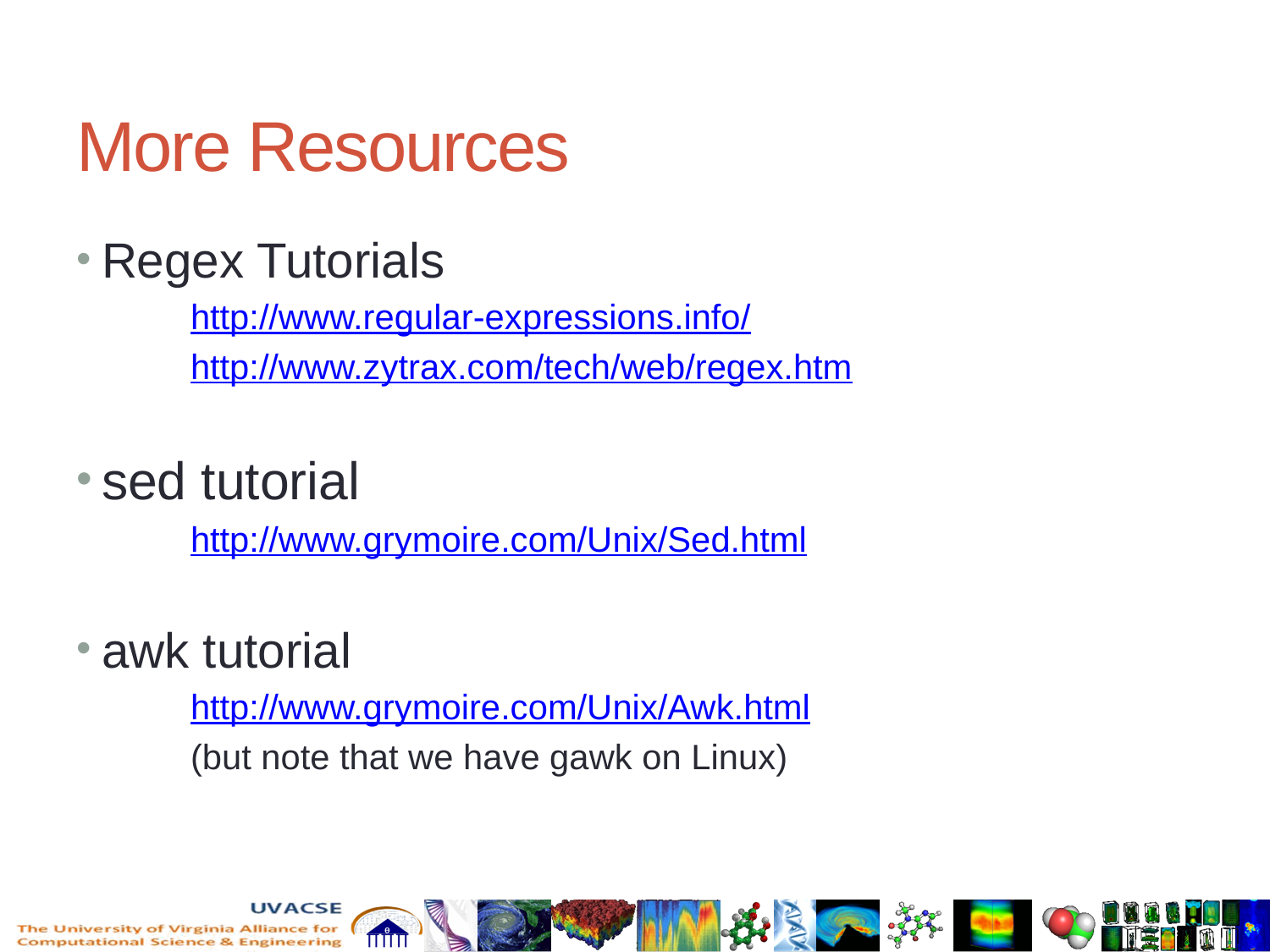

# More Resources
Regex Tutorials
http://www.regular-expressions.info/
http://www.zytrax.com/tech/web/regex.htm

sed tutorial
http://www.grymoire.com/Unix/Sed.html

awk tutorial
http://www.grymoire.com/Unix/Awk.html
(but note that we have gawk on Linux)